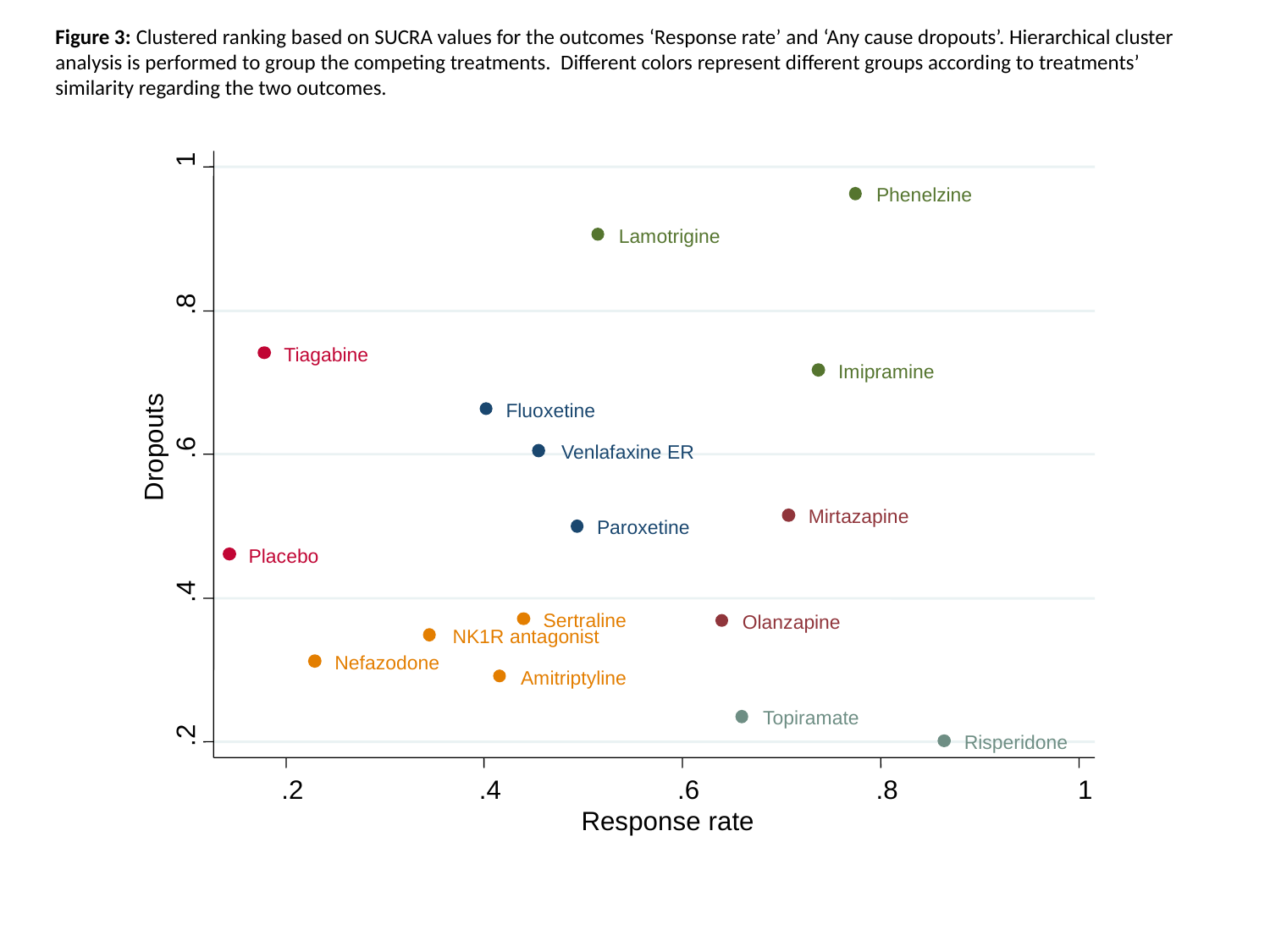

Figure 3: Clustered ranking based on SUCRA values for the outcomes ‘Response rate’ and ‘Any cause dropouts’. Hierarchical cluster analysis is performed to group the competing treatments.  Different colors represent different groups according to treatments’ similarity regarding the two outcomes.
1

Phenelzine

Lamotrigine

.8

Tiagabine

Imipramine

Fluoxetine

.6
Dropouts
Venlafaxine ER

Mirtazapine

Paroxetine

Placebo

.4

Sertraline
Olanzapine

NK1R antagonist

Nefazodone

Amitriptyline

Topiramate

.2
Risperidone

.2
.4
.6
.8
1
Response rate